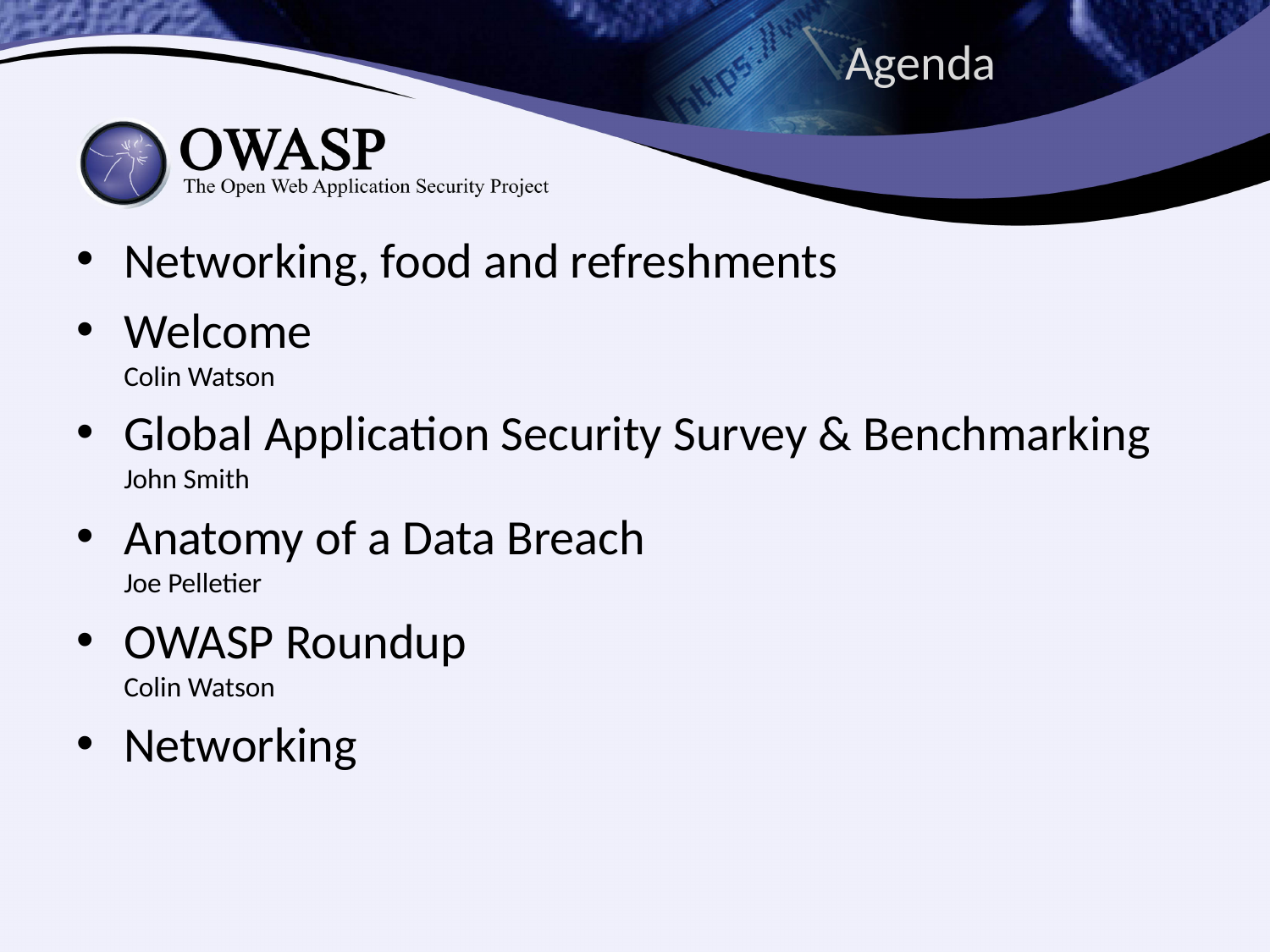

# Agenda
Networking, food and refreshments
Welcome
Colin Watson
Global Application Security Survey & Benchmarking
John Smith
Anatomy of a Data Breach
Joe Pelletier
OWASP Roundup
Colin Watson
Networking